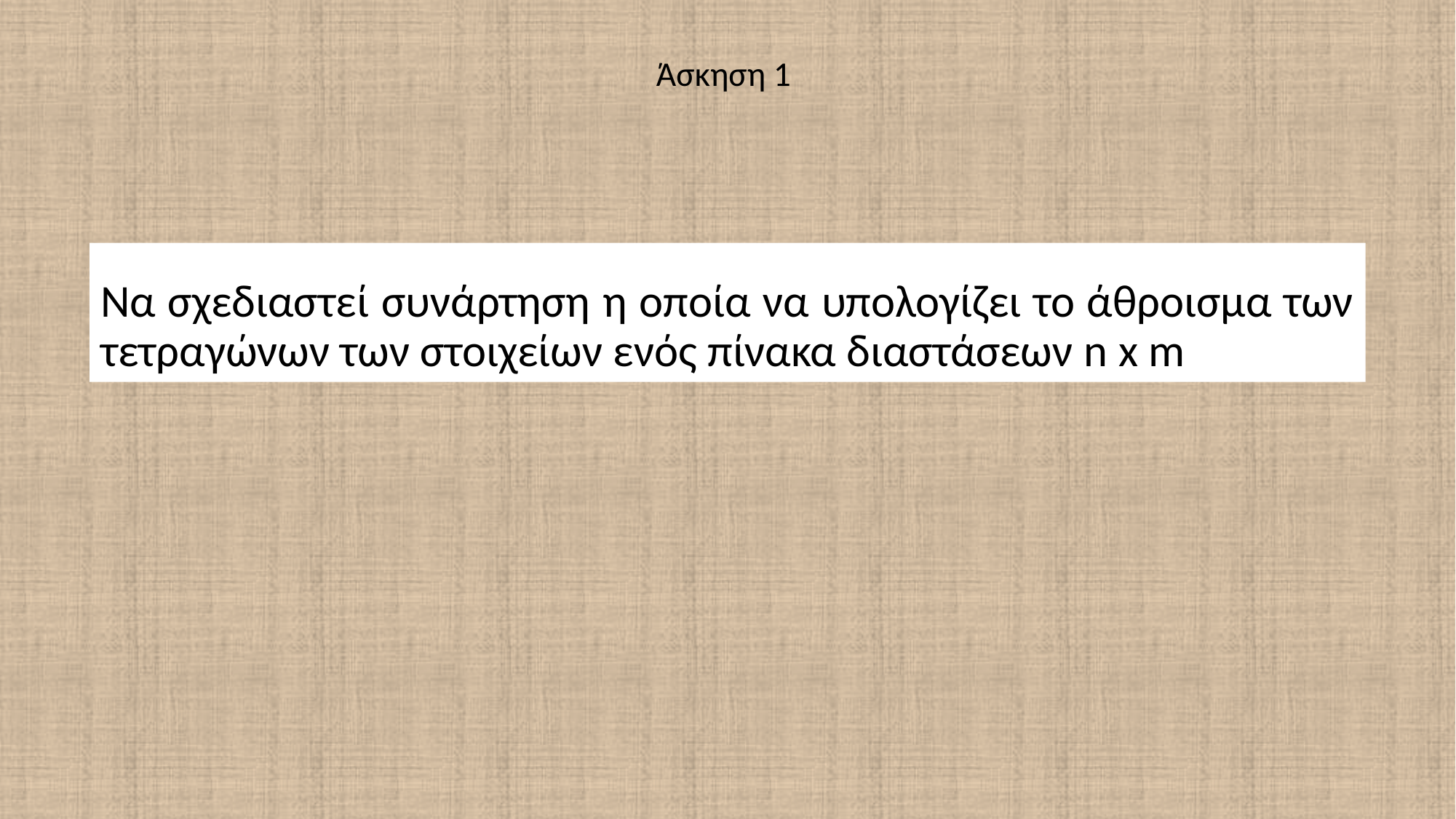

# Άσκηση 1
Να σχεδιαστεί συνάρτηση η οποία να υπολογίζει το άθροισμα των τετραγώνων των στοιχείων ενός πίνακα διαστάσεων n x m